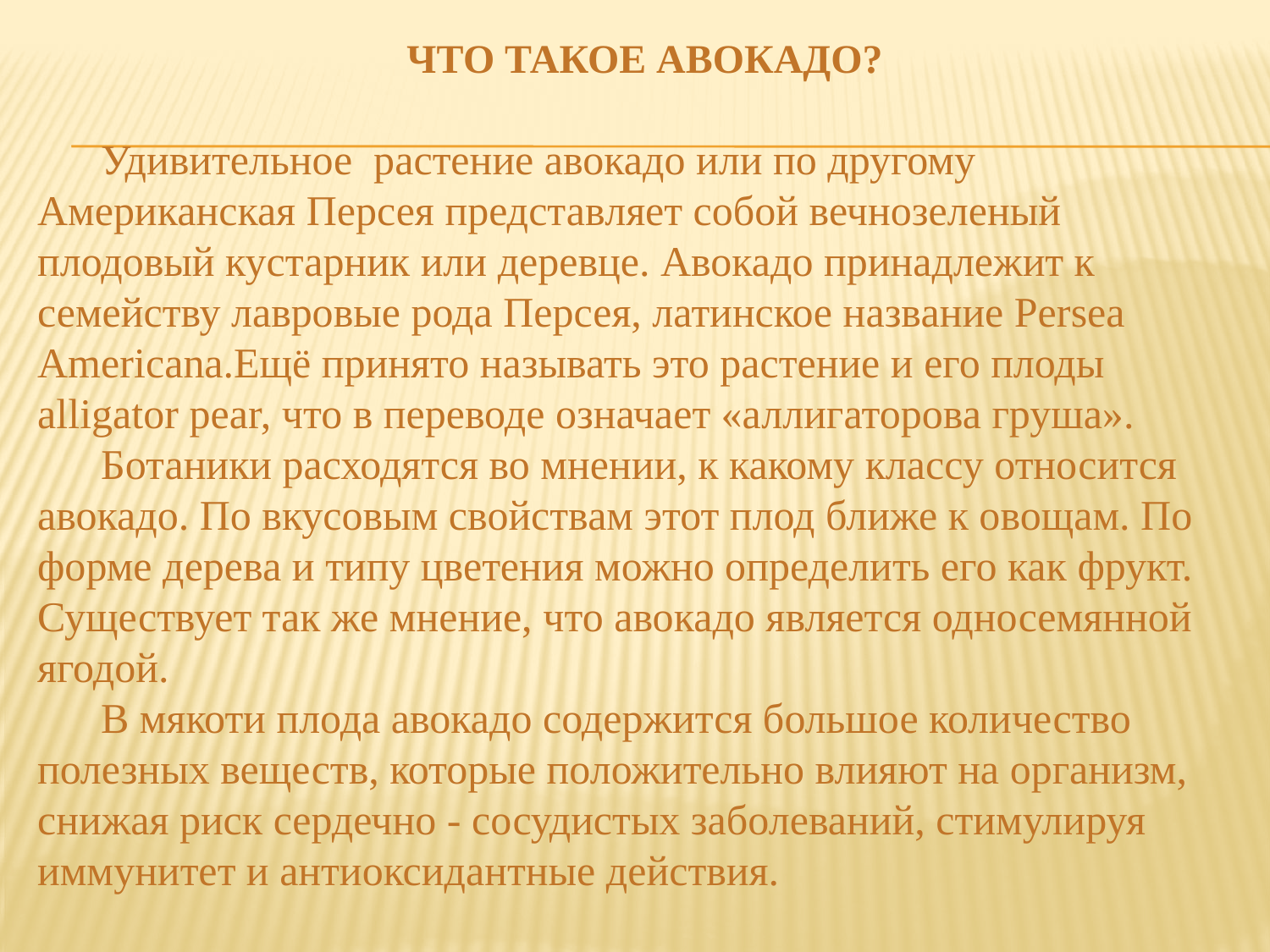

# Что такое авокадо?
Удивительное  растение авокадо или по другому Американская Персея представляет собой вечнозеленый плодовый кустарник или деревце. Авокадо принадлежит к семейству лавровые рода Персея, латинское название Persea Americana.Ещё принято называть это растение и его плоды alligator pear, что в переводе означает «аллигаторова груша».
Ботаники расходятся во мнении, к какому классу относится авокадо. По вкусовым свойствам этот плод ближе к овощам. По форме дерева и типу цветения можно определить его как фрукт. Существует так же мнение, что авокадо является односемянной ягодой.
В мякоти плода авокадо содержится большое количество полезных веществ, которые положительно влияют на организм, снижая риск сердечно - сосудистых заболеваний, стимулируя иммунитет и антиоксидантные действия.